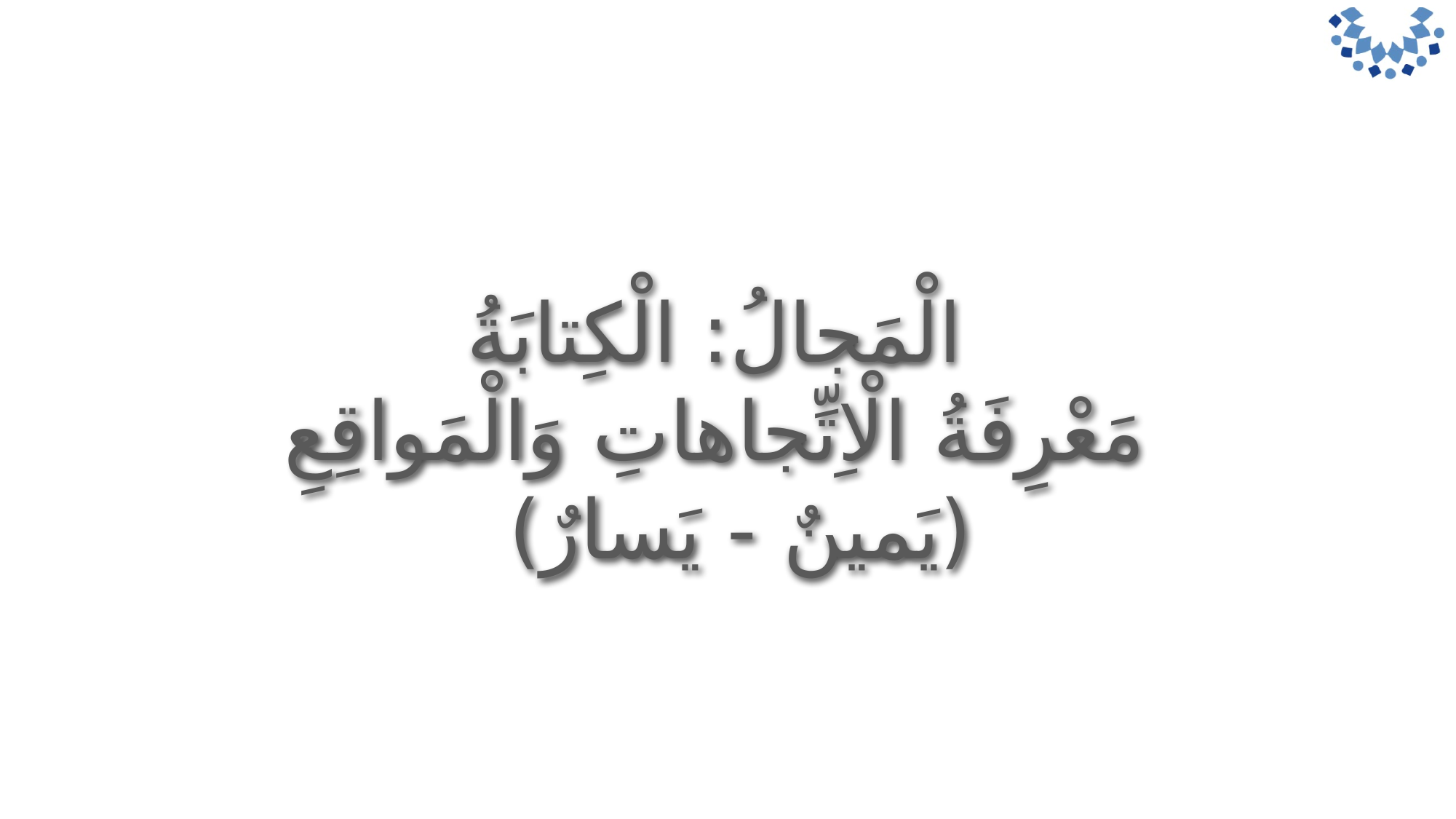

الْمَجالُ: الْكِتابَةُ
 مَعْرِفَةُ الْاِتِّجاهاتِ وَالْمَواقِعِ
(يَمينٌ - يَسارٌ)